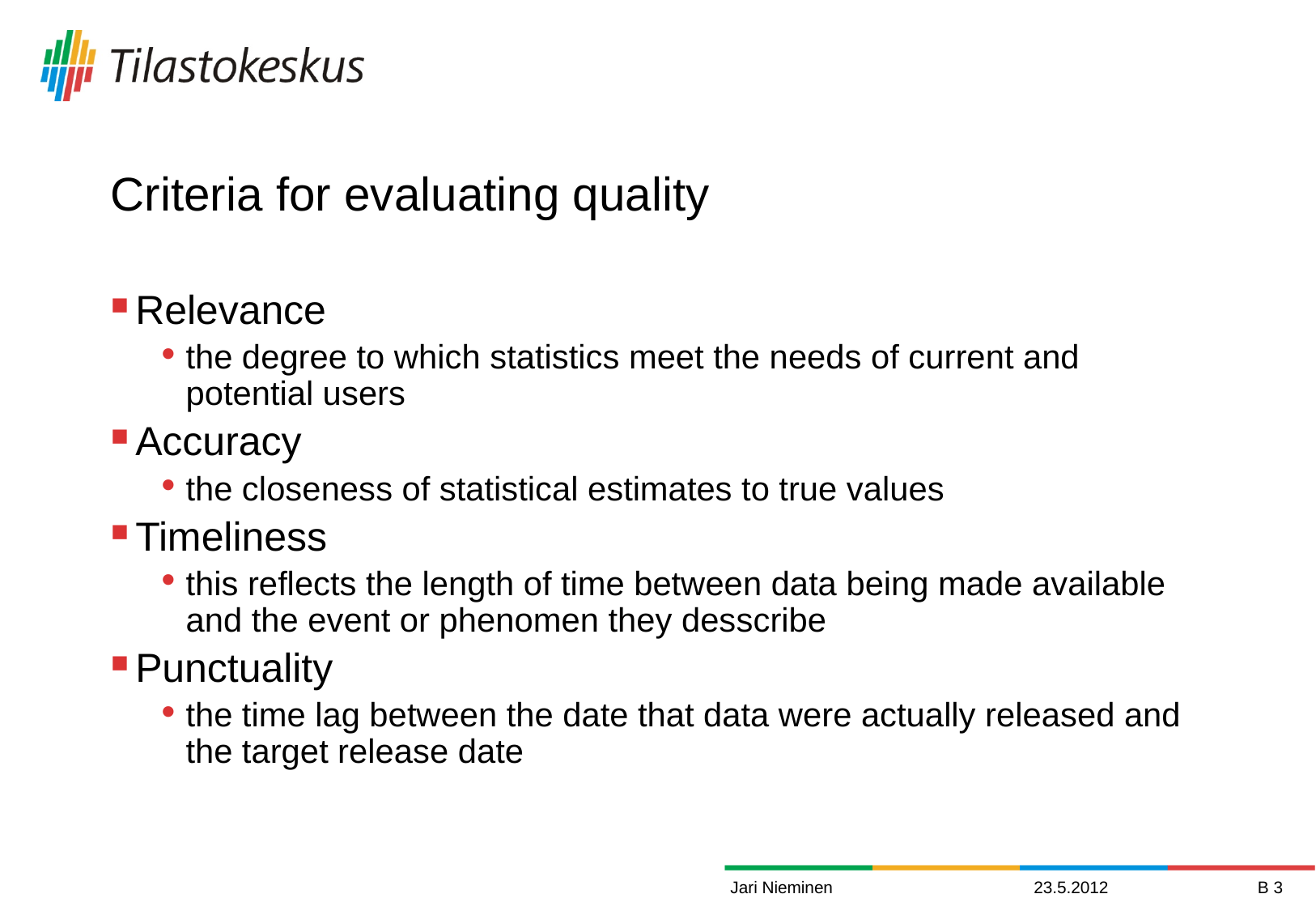

# Criteria for evaluating quality
Relevance
the degree to which statistics meet the needs of current and potential users
Accuracy
the closeness of statistical estimates to true values
Timeliness
this reflects the length of time between data being made available and the event or phenomen they desscribe
Punctuality
the time lag between the date that data were actually released and the target release date

Jari Nieminen
23.5.2012
B 3